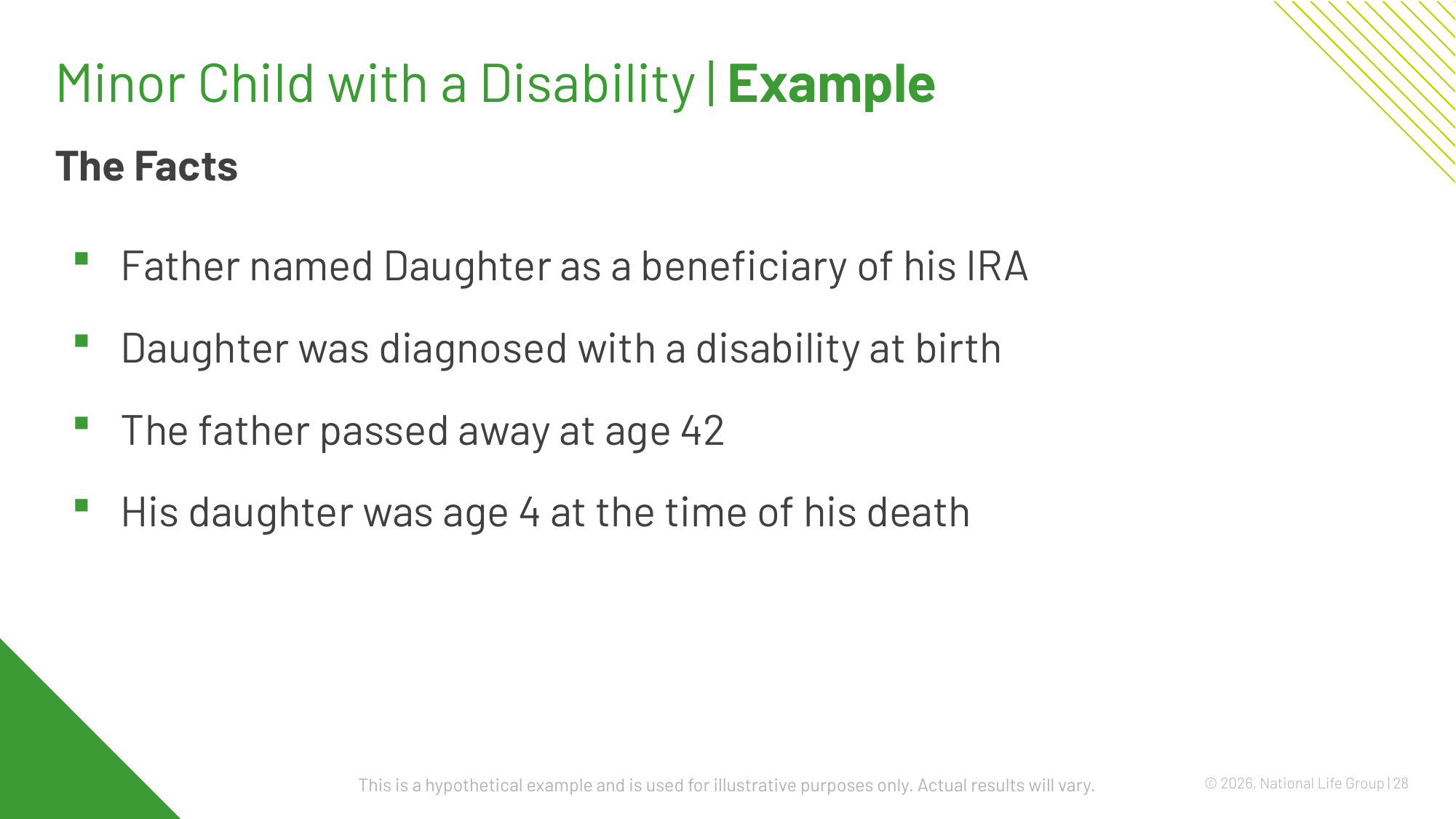

# Minor Child with a Disability | Example
The Facts
Father named Daughter as a beneficiary of his IRA
Daughter was diagnosed with a disability at birth
The father passed away at age 42
His daughter was age 4 at the time of his death
This is a hypothetical example and is used for illustrative purposes only. Actual results will vary.
© 2026, National Life Group | 28